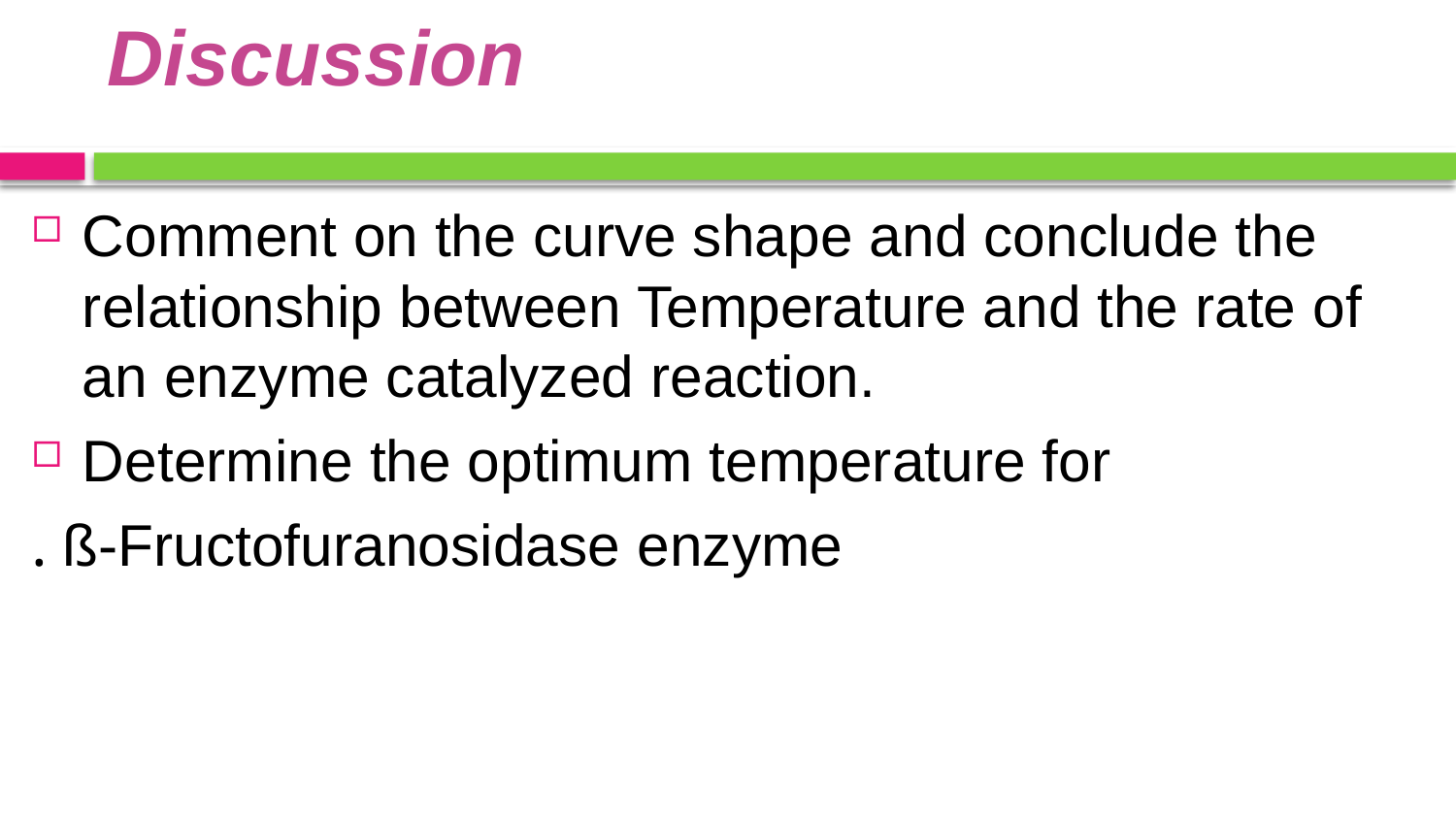

# Discussion
Comment on the curve shape and conclude the relationship between Temperature and the rate of an enzyme catalyzed reaction.
Determine the optimum temperature for
 ß-Fructofuranosidase enzyme .